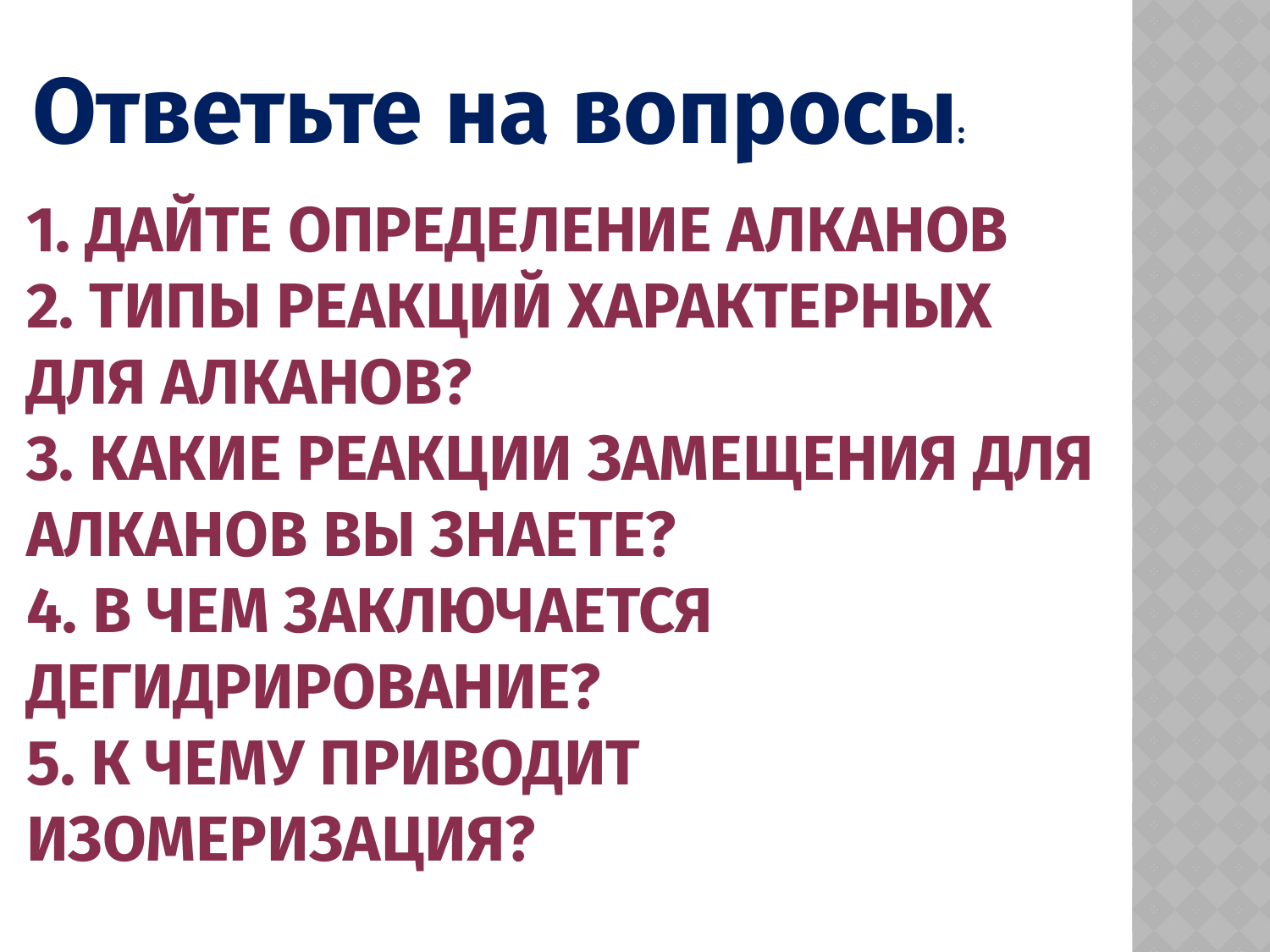

Ответьте на вопросы:
# 1. Дайте определение алканов 2. Типы реакций характерных для алканов? 3. какие реакции замещения для алканов вы знаете? 4. в чем заключается дегидрирование? 5. к чему приводит изомеризация?